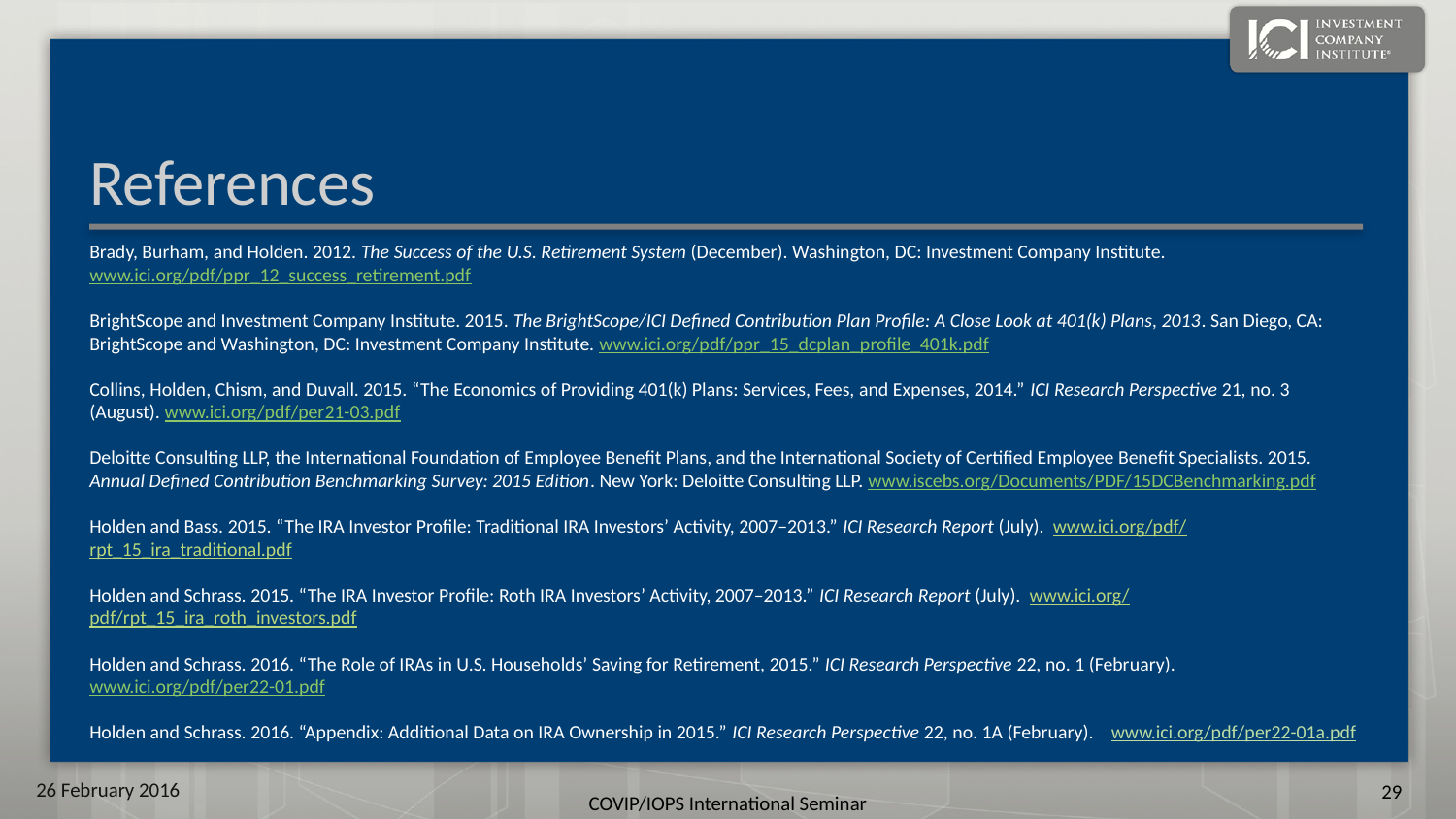

# References
Brady, Burham, and Holden. 2012. The Success of the U.S. Retirement System (December). Washington, DC: Investment Company Institute. www.ici.org/pdf/ppr_12_success_retirement.pdf

BrightScope and Investment Company Institute. 2015. The BrightScope/ICI Defined Contribution Plan Profile: A Close Look at 401(k) Plans, 2013. San Diego, CA: BrightScope and Washington, DC: Investment Company Institute. www.ici.org/pdf/ppr_15_dcplan_profile_401k.pdf

Collins, Holden, Chism, and Duvall. 2015. “The Economics of Providing 401(k) Plans: Services, Fees, and Expenses, 2014.” ICI Research Perspective 21, no. 3 (August). www.ici.org/pdf/per21-03.pdf

Deloitte Consulting LLP, the International Foundation of Employee Benefit Plans, and the International Society of Certified Employee Benefit Specialists. 2015. Annual Defined Contribution Benchmarking Survey: 2015 Edition. New York: Deloitte Consulting LLP. www.iscebs.org/Documents/PDF/15DCBenchmarking.pdf

Holden and Bass. 2015. “The IRA Investor Profile: Traditional IRA Investors’ Activity, 2007–2013.” ICI Research Report (July).  www.ici.org/pdf/ rpt_15_ira_traditional.pdf

Holden and Schrass. 2015. “The IRA Investor Profile: Roth IRA Investors’ Activity, 2007–2013.” ICI Research Report (July).  www.ici.org/ pdf/rpt_15_ira_roth_investors.pdf

Holden and Schrass. 2016. “The Role of IRAs in U.S. Households’ Saving for Retirement, 2015.” ICI Research Perspective 22, no. 1 (February). www.ici.org/pdf/per22-01.pdf

Holden and Schrass. 2016. “Appendix: Additional Data on IRA Ownership in 2015.” ICI Research Perspective 22, no. 1A (February).    www.ici.org/pdf/per22-01a.pdf

26 February 2016
29
COVIP/IOPS International Seminar